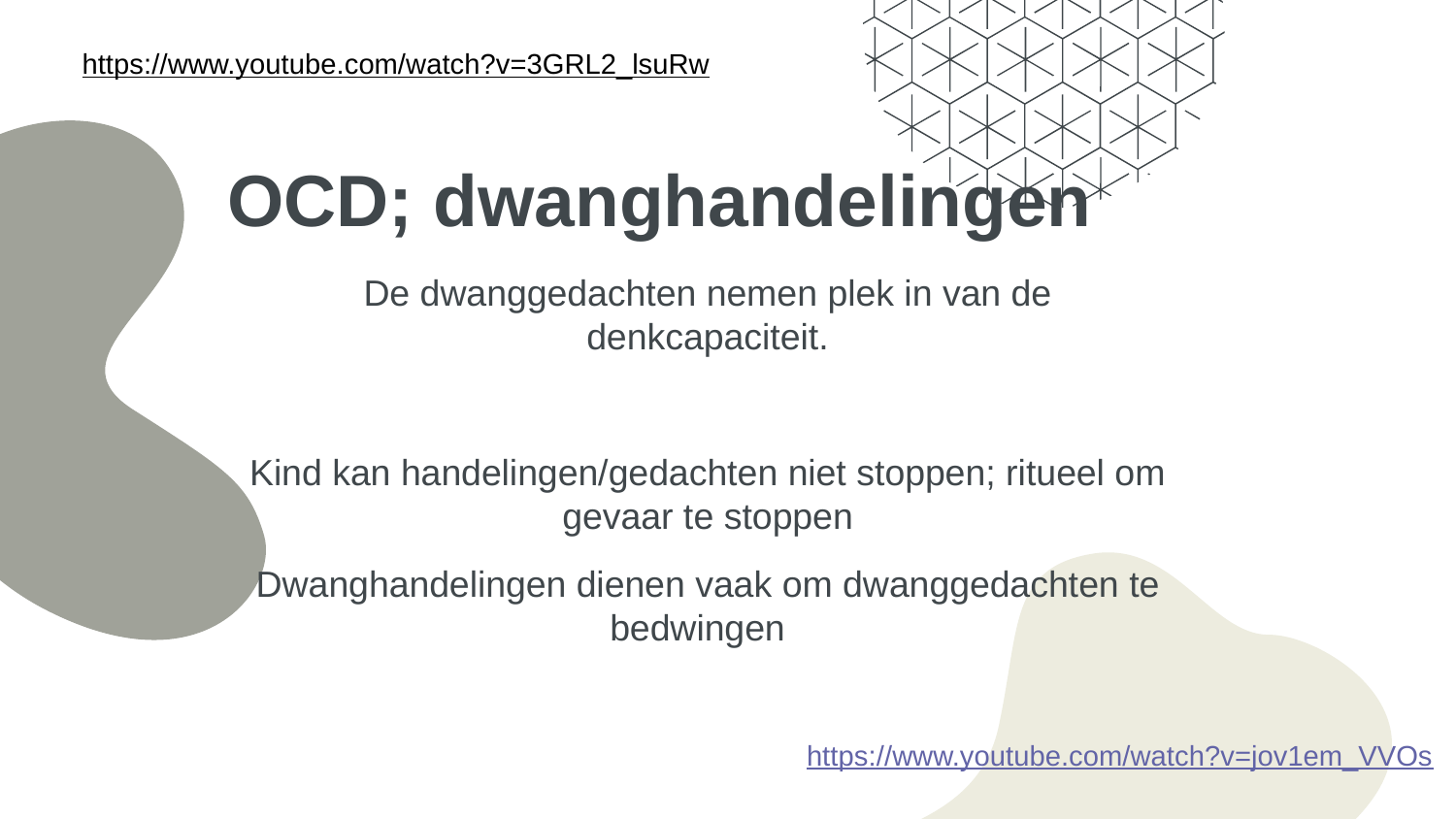

https://www.youtube.com/watch?v=3GRL2_lsuRw
# OCD; dwanghandelingen
De dwanggedachten nemen plek in van de denkcapaciteit.

Kind kan handelingen/gedachten niet stoppen; ritueel om gevaar te stoppen
Dwanghandelingen dienen vaak om dwanggedachten te bedwingen
https://www.youtube.com/watch?v=jov1em_VVOs